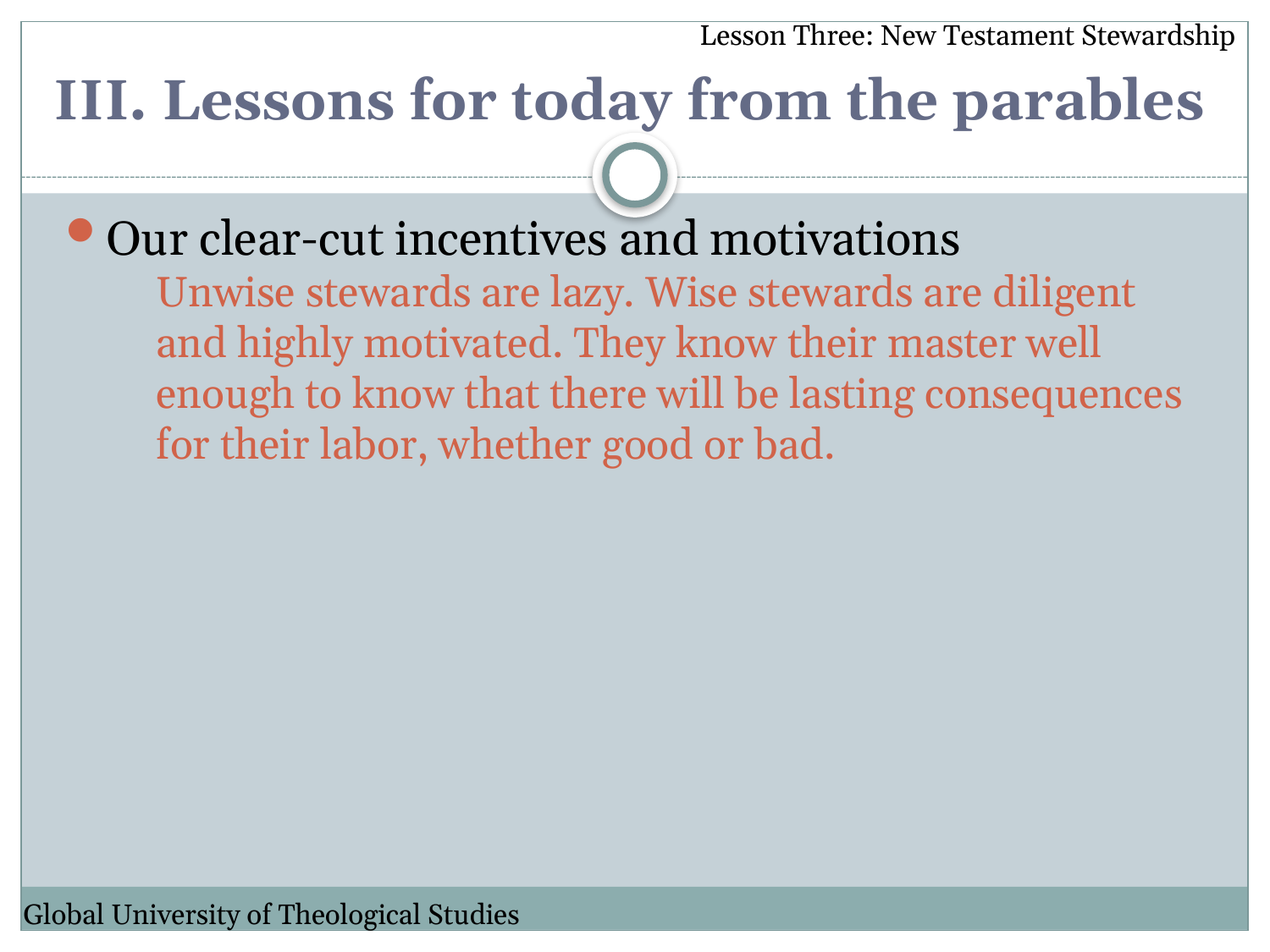

Lesson Three: New Testament Stewardship
# III. Lessons for today from the parables
Our clear-cut incentives and motivations
	Unwise stewards are lazy. Wise stewards are diligent and highly motivated. They know their master well enough to know that there will be lasting consequences for their labor, whether good or bad.
Global University of Theological Studies